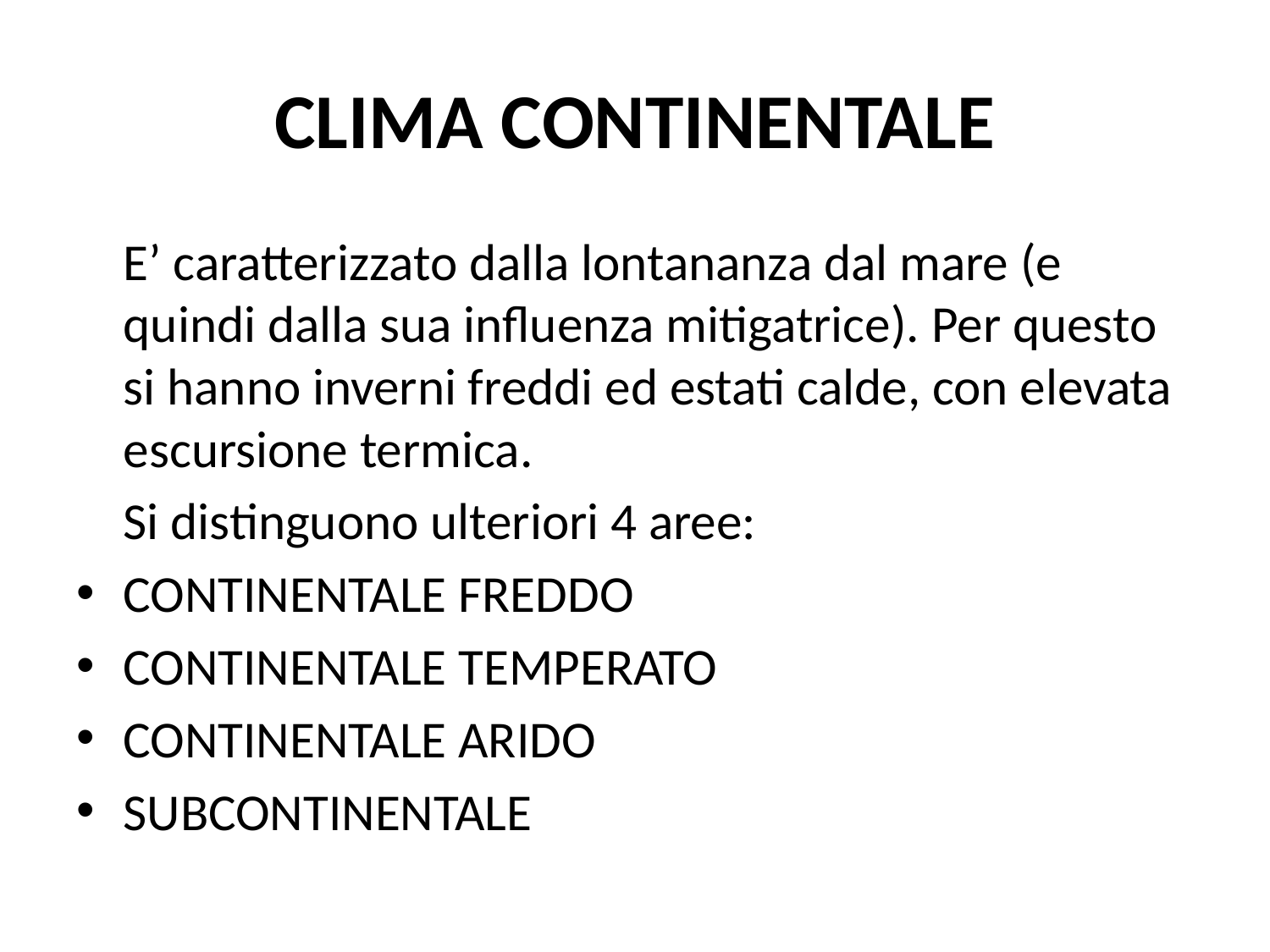

# CLIMA CONTINENTALE
	E’ caratterizzato dalla lontananza dal mare (e quindi dalla sua influenza mitigatrice). Per questo si hanno inverni freddi ed estati calde, con elevata escursione termica.
	Si distinguono ulteriori 4 aree:
CONTINENTALE FREDDO
CONTINENTALE TEMPERATO
CONTINENTALE ARIDO
SUBCONTINENTALE